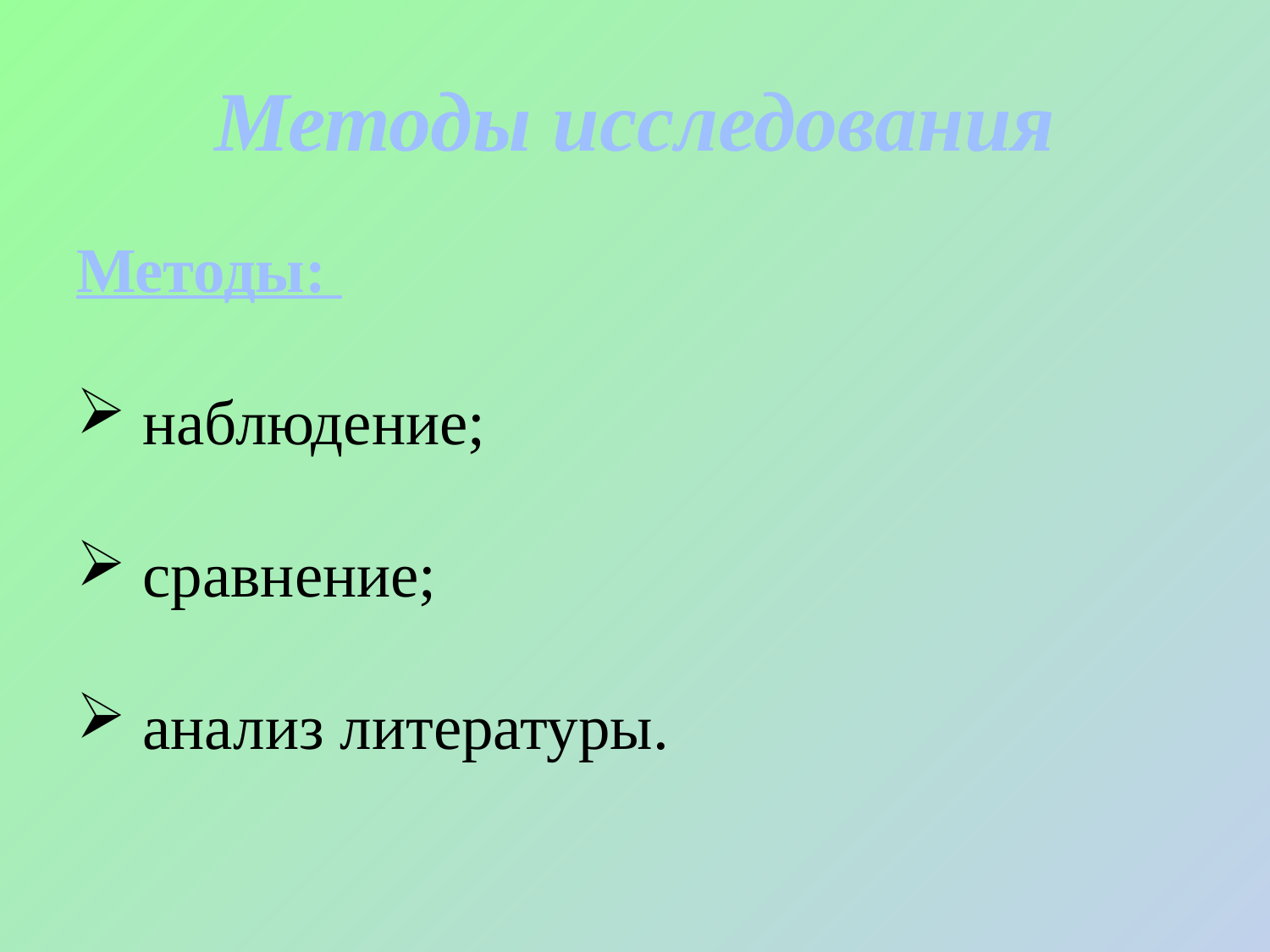

# Методы исследования
Методы:

 наблюдение;

 сравнение;

 анализ литературы.